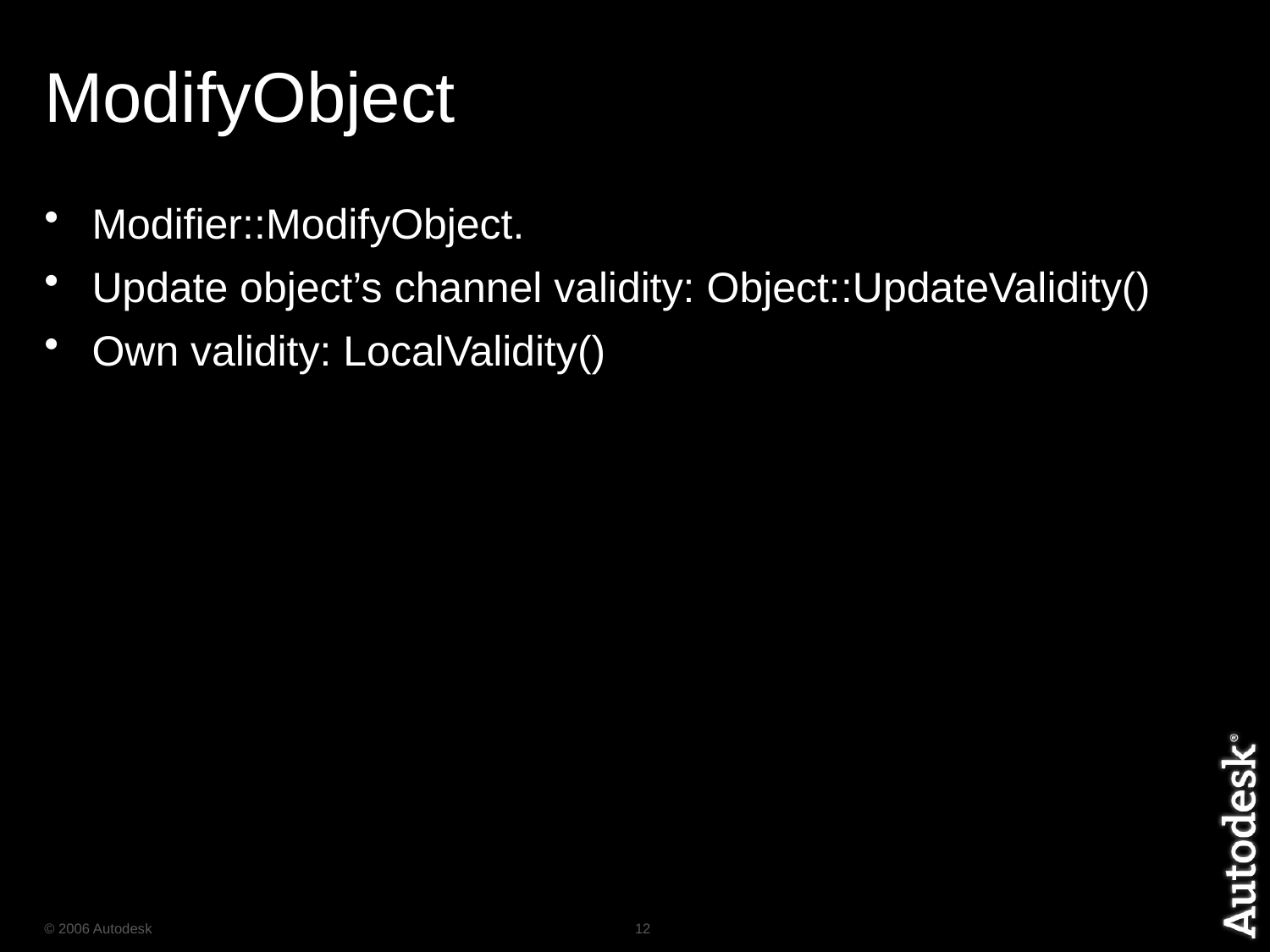

# ModifyObject
Modifier::ModifyObject.
Update object’s channel validity: Object::UpdateValidity()
Own validity: LocalValidity()